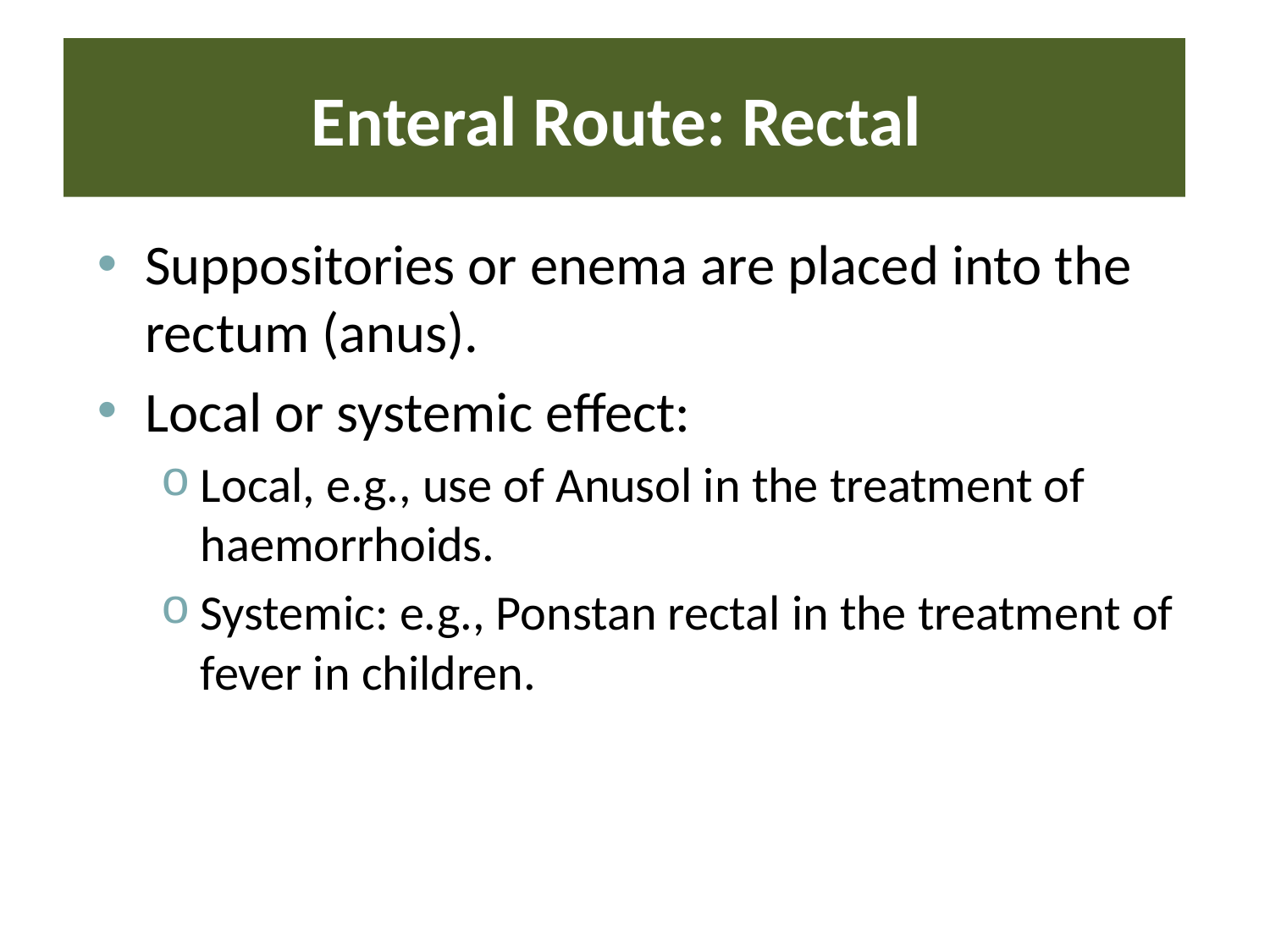

# Enteral Route: Rectal
Suppositories or enema are placed into the rectum (anus).
Local or systemic effect:
Local, e.g., use of Anusol in the treatment of haemorrhoids.
Systemic: e.g., Ponstan rectal in the treatment of fever in children.